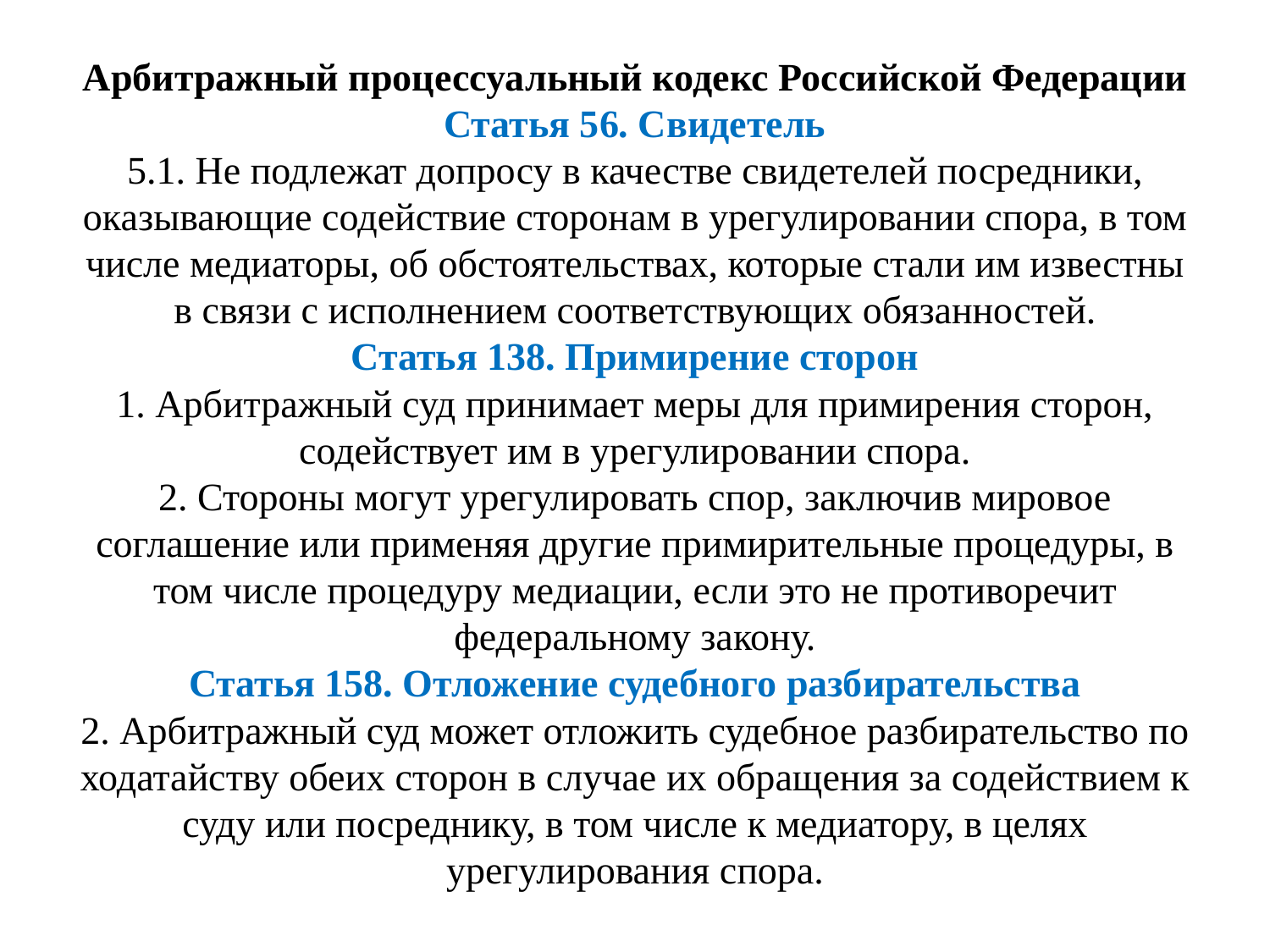

# Арбитражный процессуальный кодекс Российской Федерации Статья 56. Свидетель 5.1. Не подлежат допросу в качестве свидетелей посредники, оказывающие содействие сторонам в урегулировании спора, в том числе медиаторы, об обстоятельствах, которые стали им известны в связи с исполнением соответствующих обязанностей. Статья 138. Примирение сторон 1. Арбитражный суд принимает меры для примирения сторон, содействует им в урегулировании спора. 2. Стороны могут урегулировать спор, заключив мировое соглашение или применяя другие примирительные процедуры, в том числе процедуру медиации, если это не противоречит федеральному закону. Статья 158. Отложение судебного разбирательства 2. Арбитражный суд может отложить судебное разбирательство по ходатайству обеих сторон в случае их обращения за содействием к суду или посреднику, в том числе к медиатору, в целях урегулирования спора.